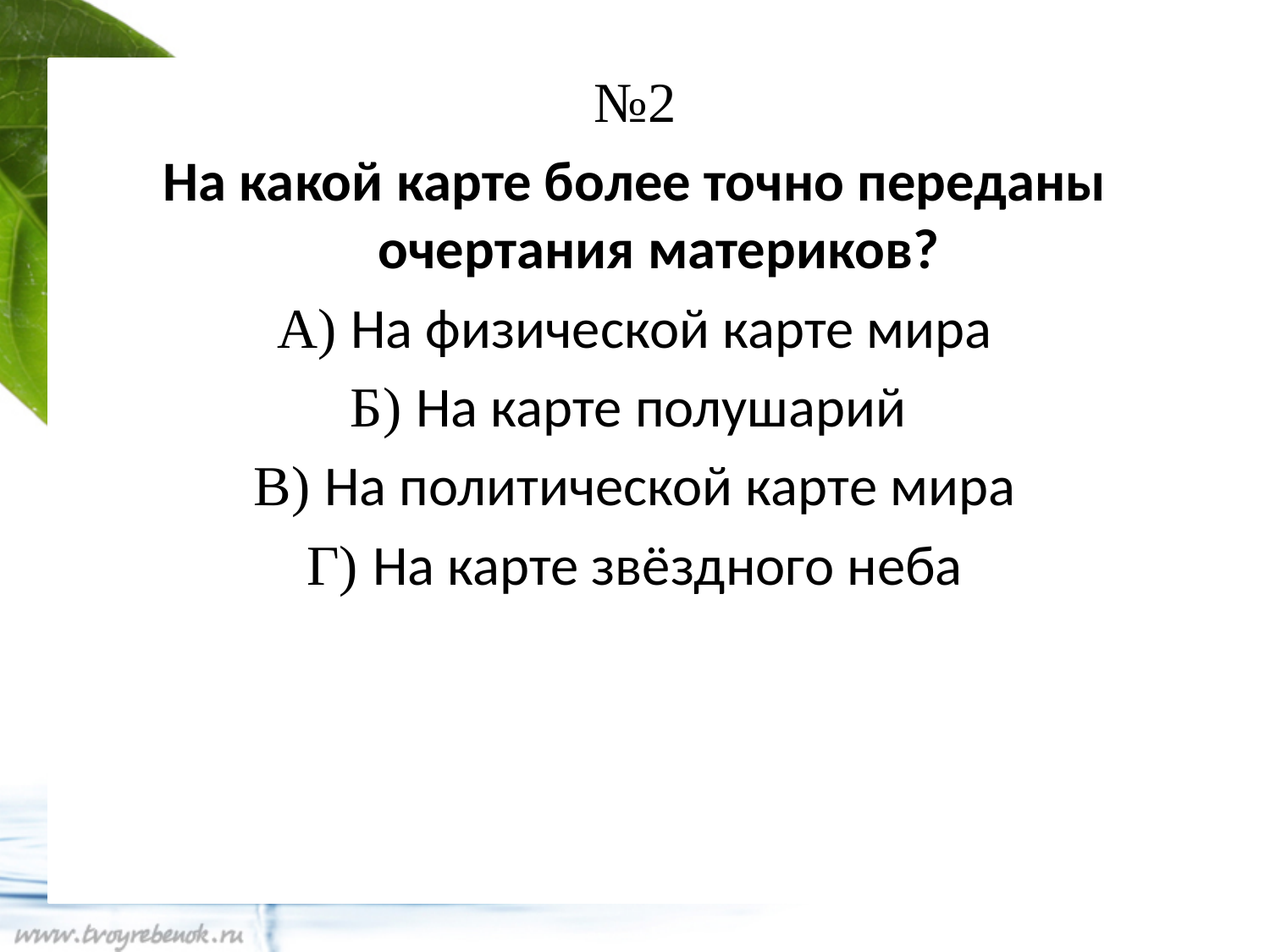

№2
На какой карте более точно переданы очертания материков?
А) На физической карте мира
Б) На карте полушарий
В) На политической карте мира
Г) На карте звёздного неба